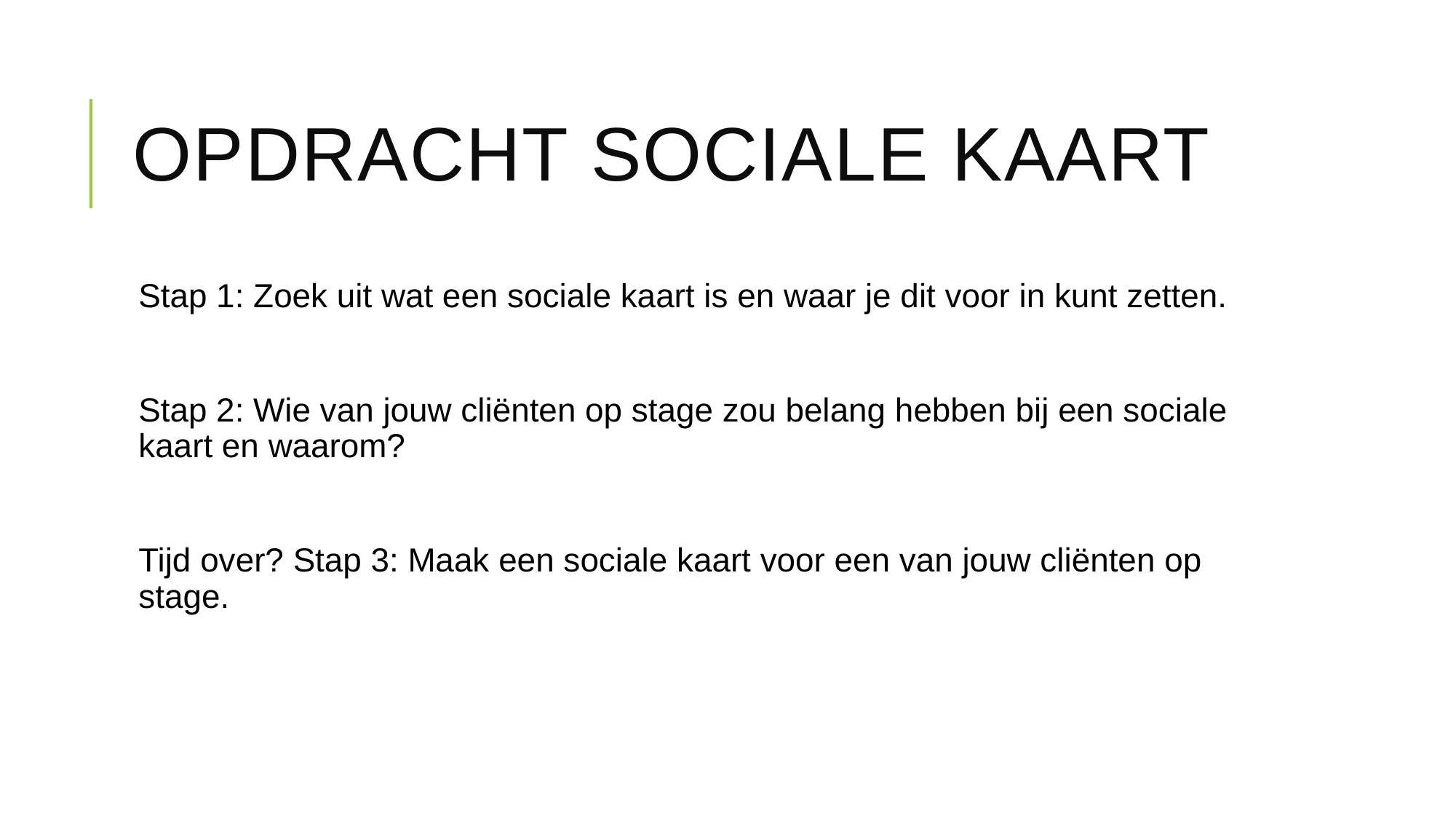

# Opdracht sociale kaart
Stap 1: Zoek uit wat een sociale kaart is en waar je dit voor in kunt zetten.

Stap 2: Wie van jouw cliënten op stage zou belang hebben bij een sociale kaart en waarom?

Tijd over? Stap 3: Maak een sociale kaart voor een van jouw cliënten op stage.